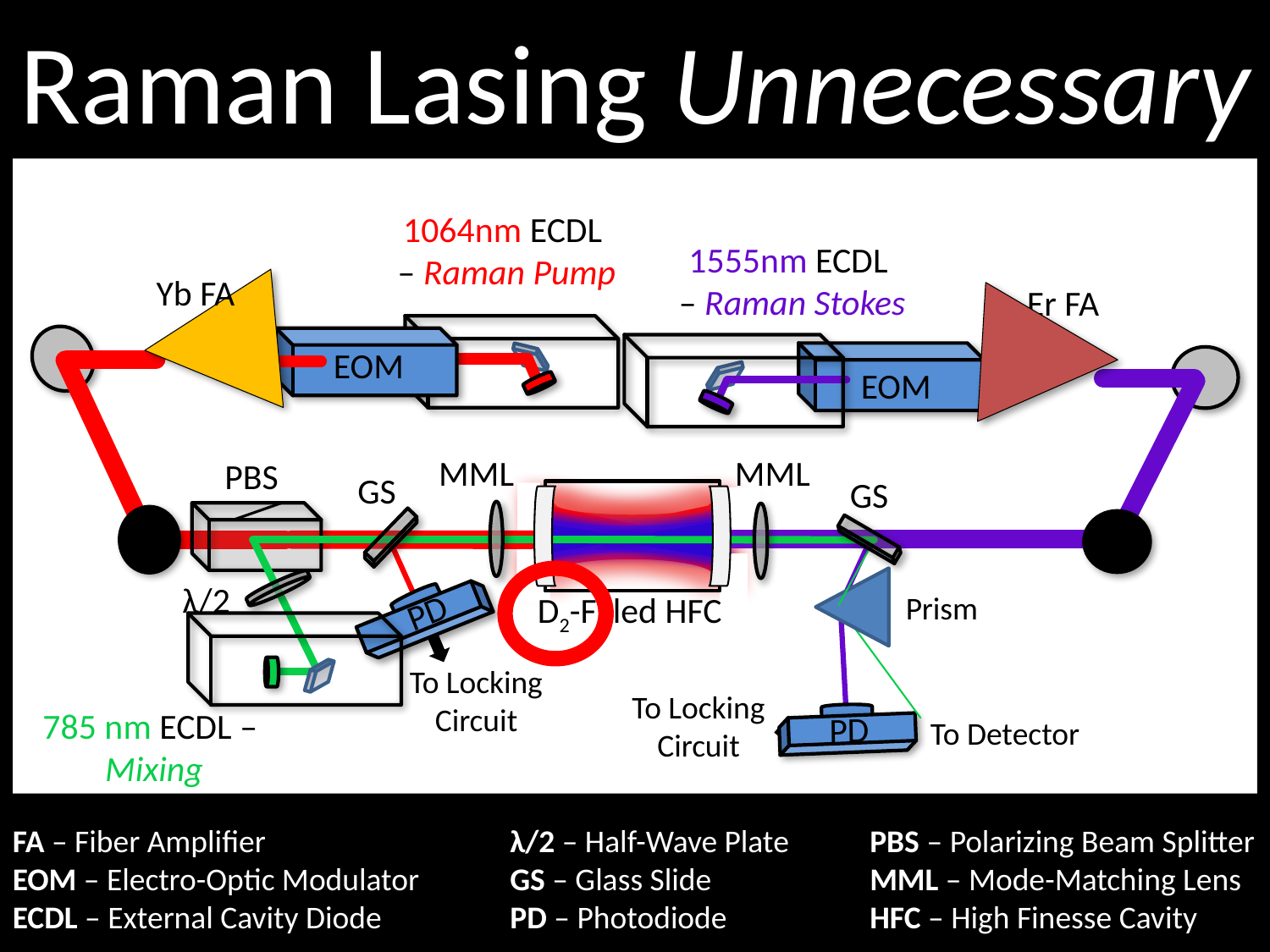

Raman Lasing Unnecessary
1064nm ECDL
 – Raman Pump
1555nm ECDL
 – Raman Stokes
Yb FA
Er FA

EOM

EOM

MML
MML
PBS
GS

GS

λ/2

D2-Filled HFC
Prism
PD

To Locking Circuit

To Locking Circuit
785 nm ECDL –  Mixing
PD

To Detector

FA – Fiber Amplifier
EOM – Electro-Optic Modulator
ECDL – External Cavity Diode Laser
λ/2 – Half-Wave Plate
GS – Glass Slide
PD – Photodiode
PBS – Polarizing Beam Splitter
MML – Mode-Matching Lens
HFC – High Finesse Cavity